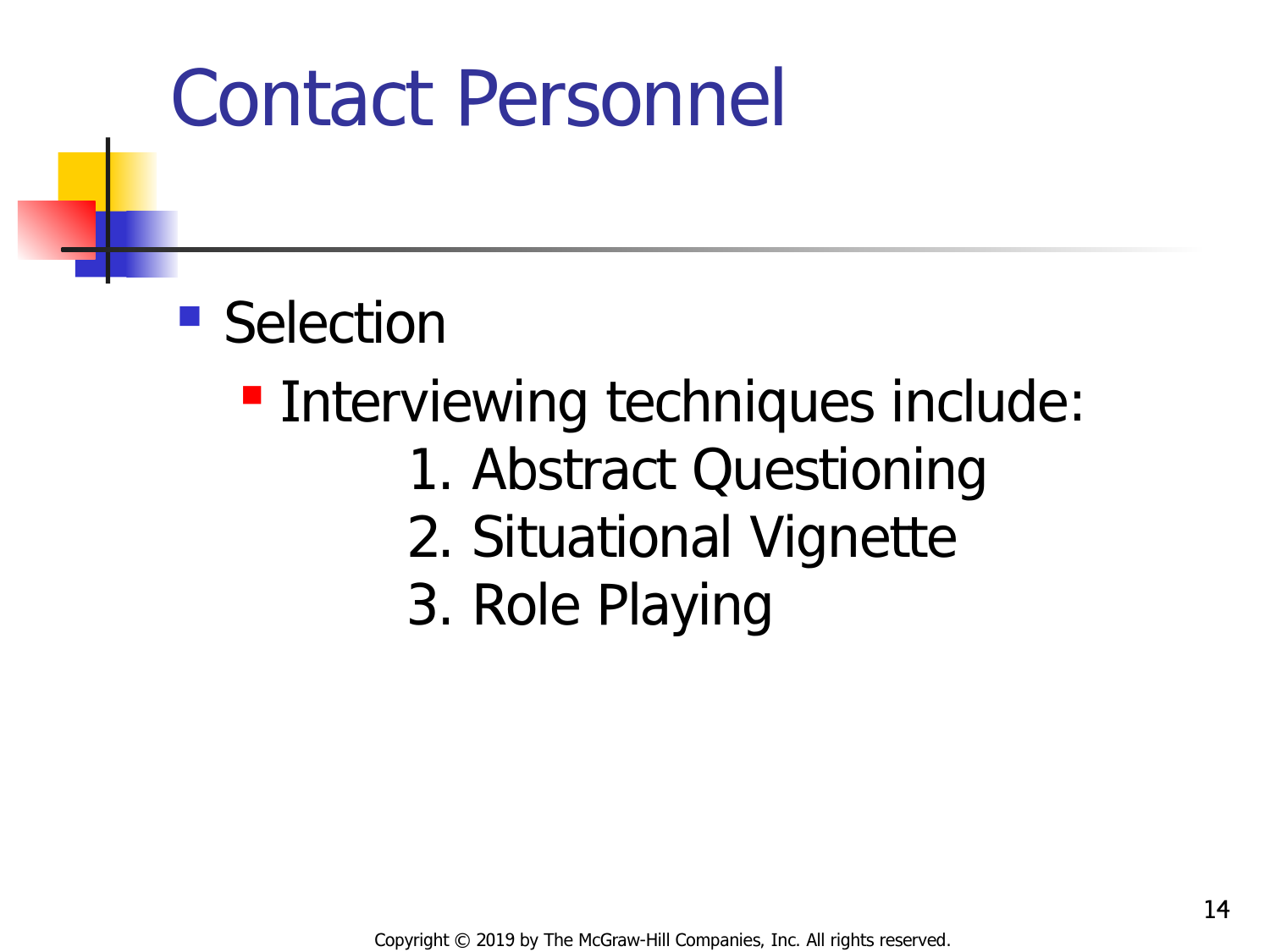

# Contact Personnel
Selection
Interviewing techniques include:
	1. Abstract Questioning
	2. Situational Vignette
	3. Role Playing
14
Copyright © 2019 by The McGraw-Hill Companies, Inc. All rights reserved.